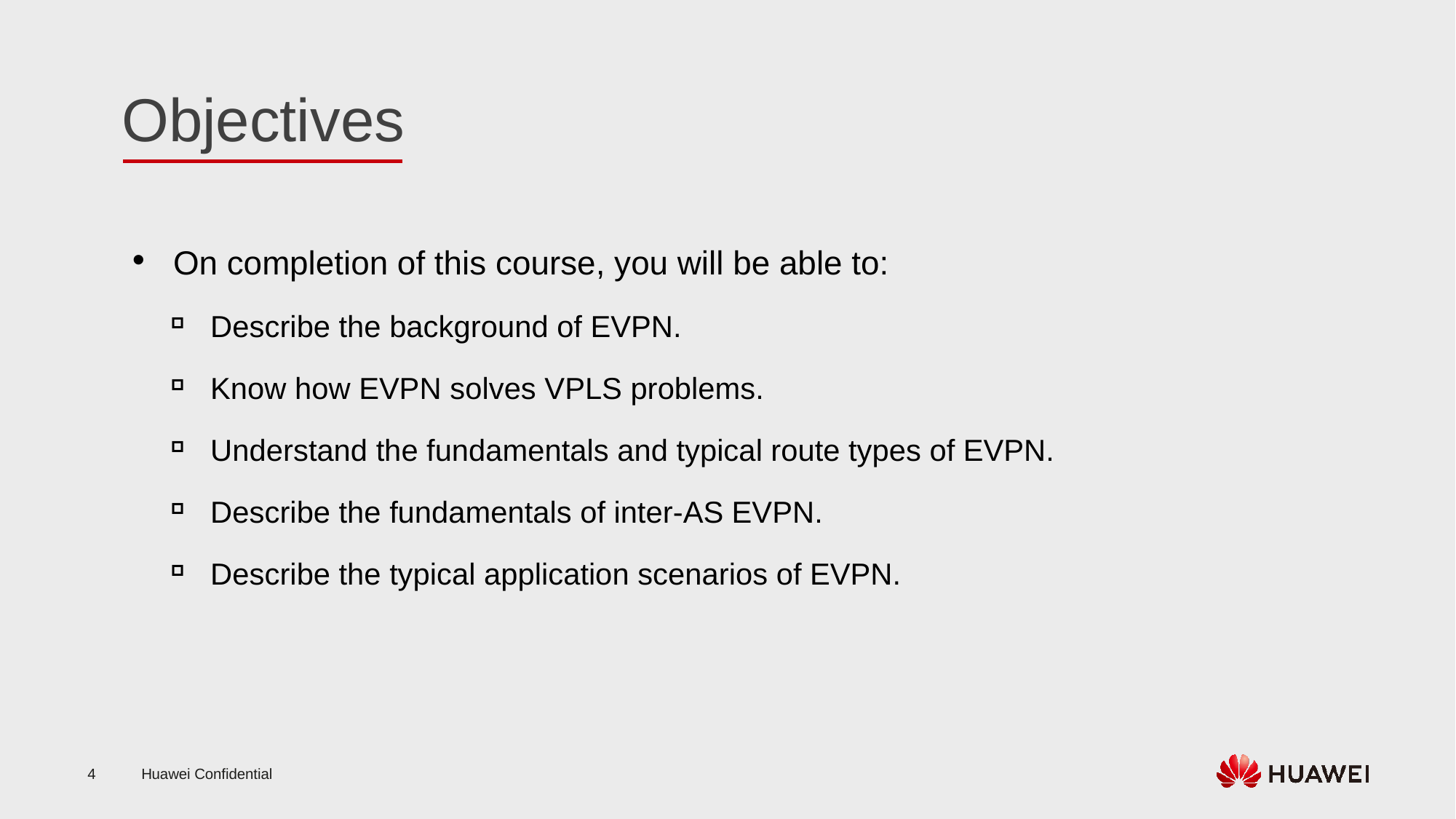

On completion of this course, you will be able to:
Describe the background of EVPN.
Know how EVPN solves VPLS problems.
Understand the fundamentals and typical route types of EVPN.
Describe the fundamentals of inter-AS EVPN.
Describe the typical application scenarios of EVPN.